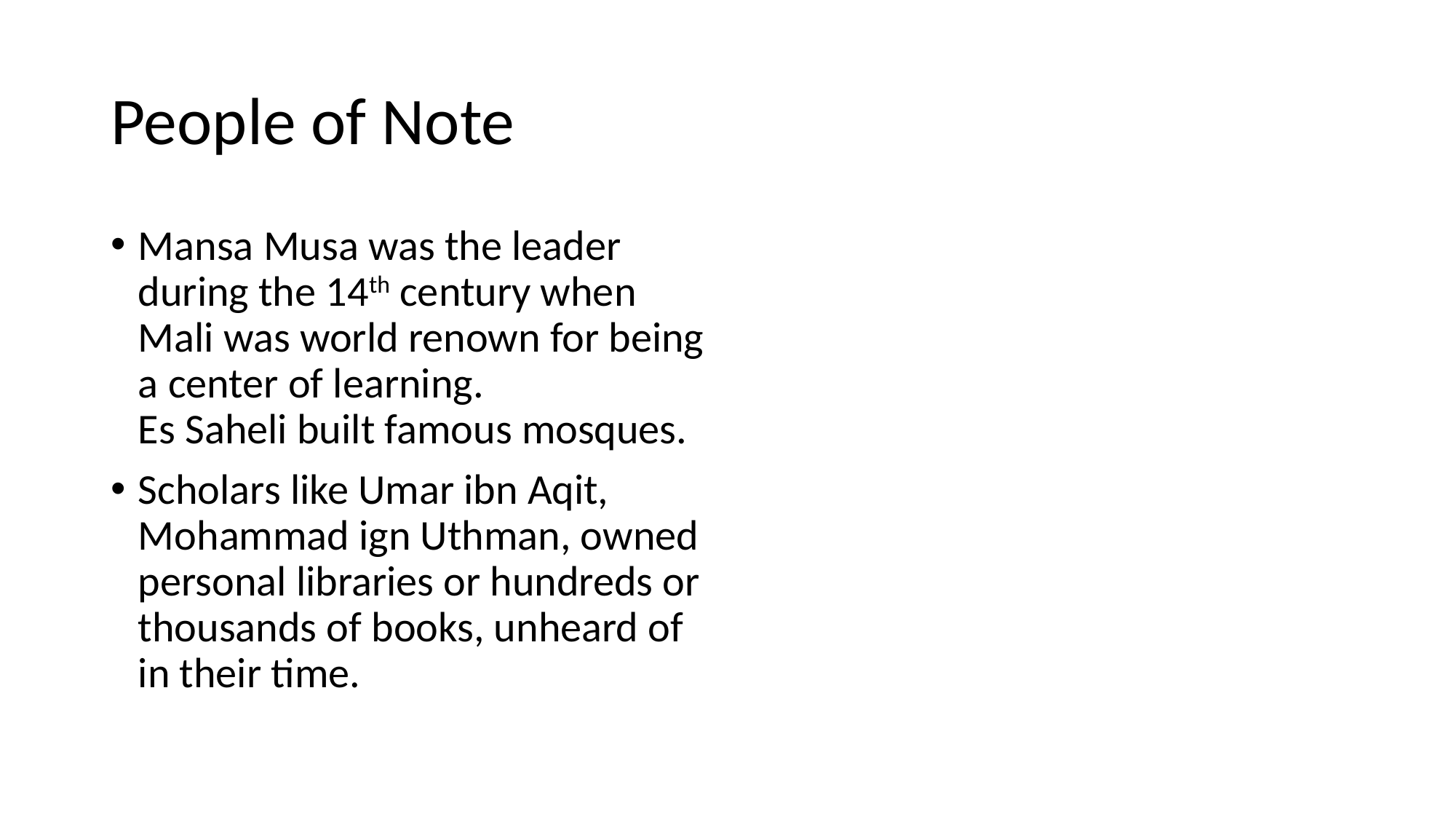

# People of Note
Mansa Musa was the leader during the 14th century when Mali was world renown for being a center of learning.
Es Saheli built famous mosques.
Scholars like Umar ibn Aqit, Mohammad ign Uthman, owned personal libraries or hundreds or thousands of books, unheard of in their time.